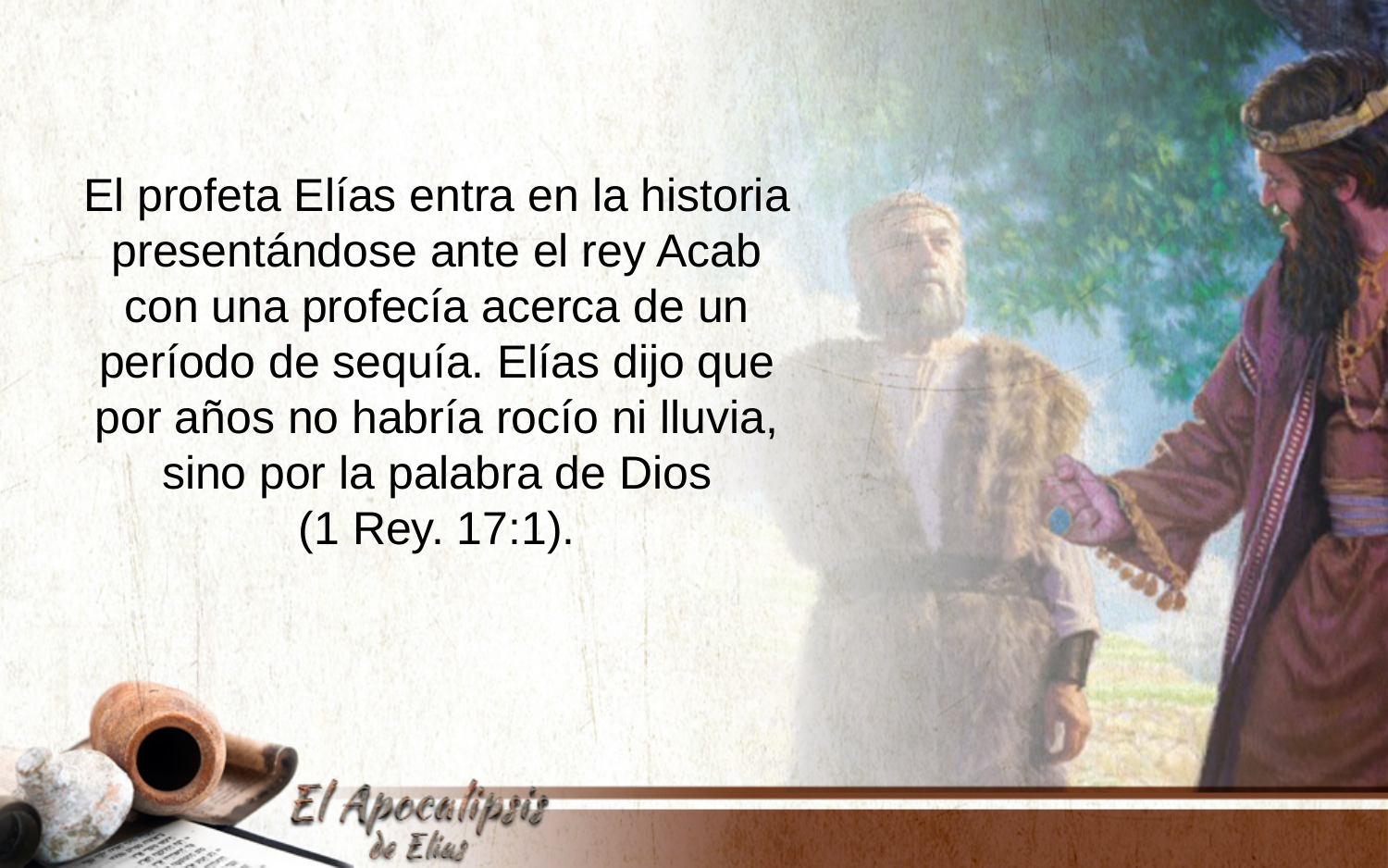

El profeta Elías entra en la historia presentándose ante el rey Acab
con una profecía acerca de un período de sequía. Elías dijo que por años no habría rocío ni lluvia, sino por la palabra de Dios
(1 Rey. 17:1).